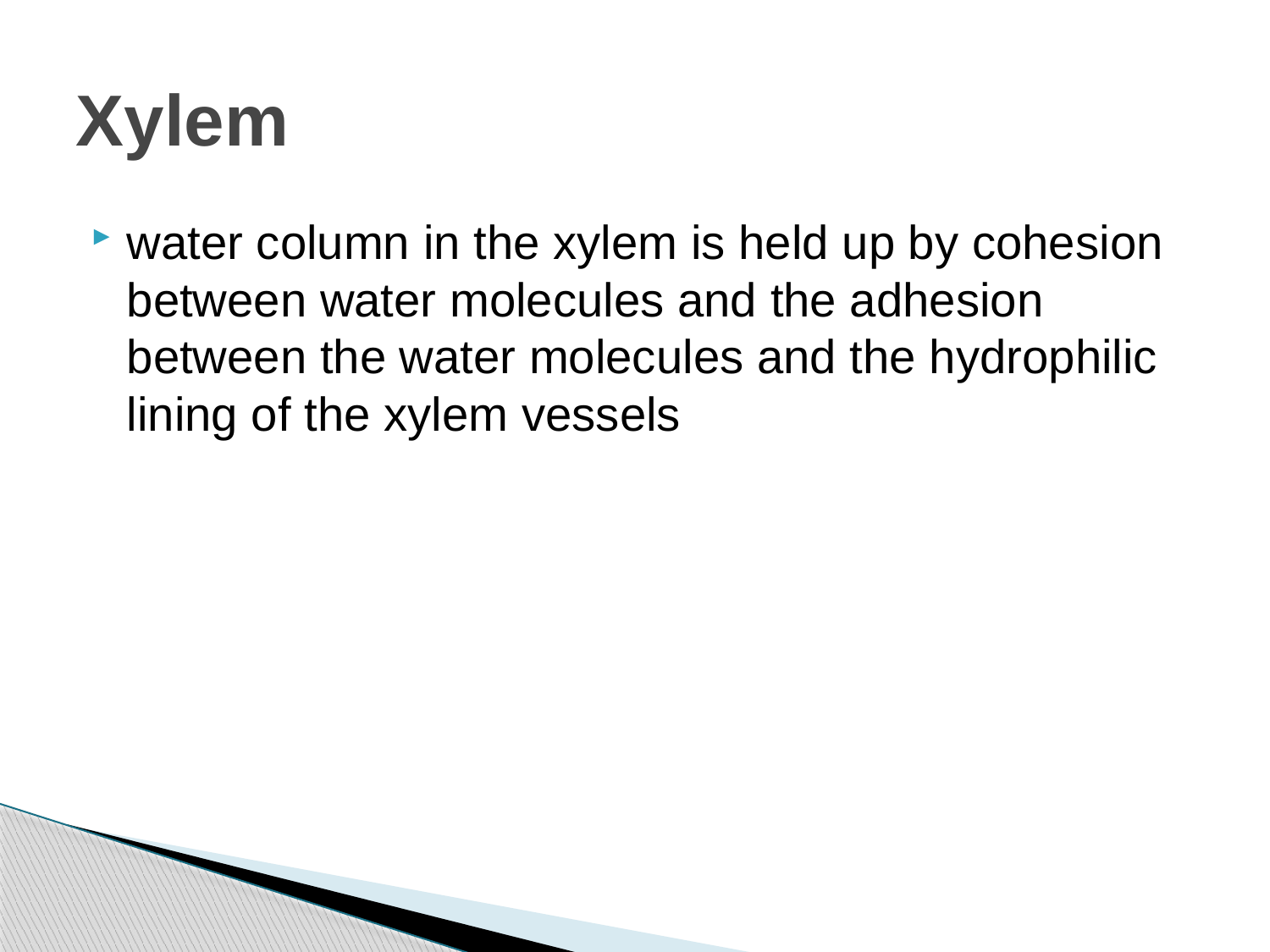

# Xylem
water column in the xylem is held up by cohesion between water molecules and the adhesion between the water molecules and the hydrophilic lining of the xylem vessels